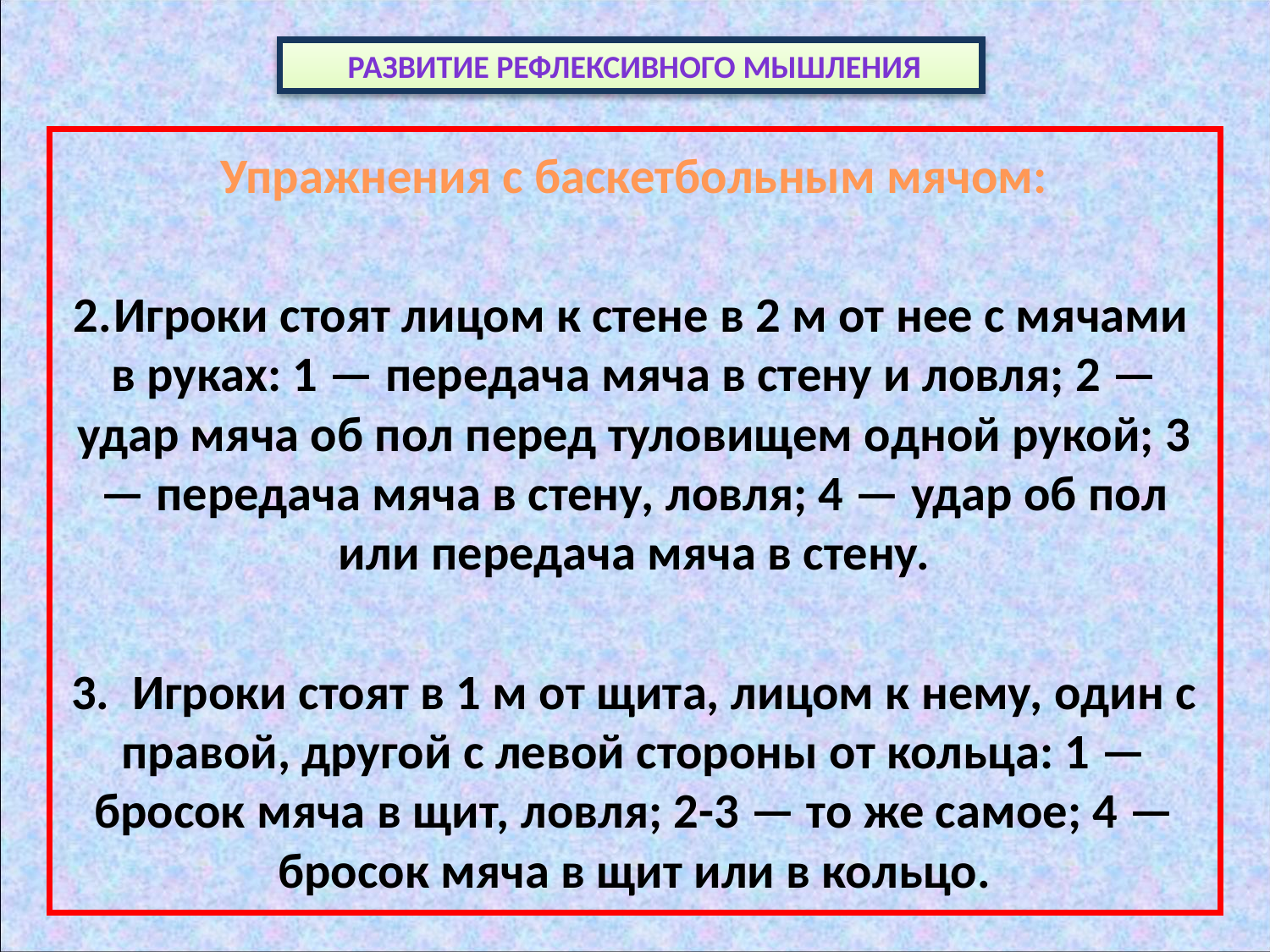

# развитие рефлексивного мышления
Упражнения с баскетбольным мячом:

Игроки стоят лицом к стене в 2 м от нее с мячами в руках: 1 — передача мяча в стену и ловля; 2 — удар мяча об пол перед туловищем одной рукой; 3 — передача мяча в стену, ловля; 4 — удар об пол или передача мяча в стену.

3.  Игроки стоят в 1 м от щита, лицом к нему, один с правой, другой с левой стороны от кольца: 1 — бросок мяча в щит, ловля; 2-3 — то же самое; 4 — бросок мяча в щит или в кольцо.